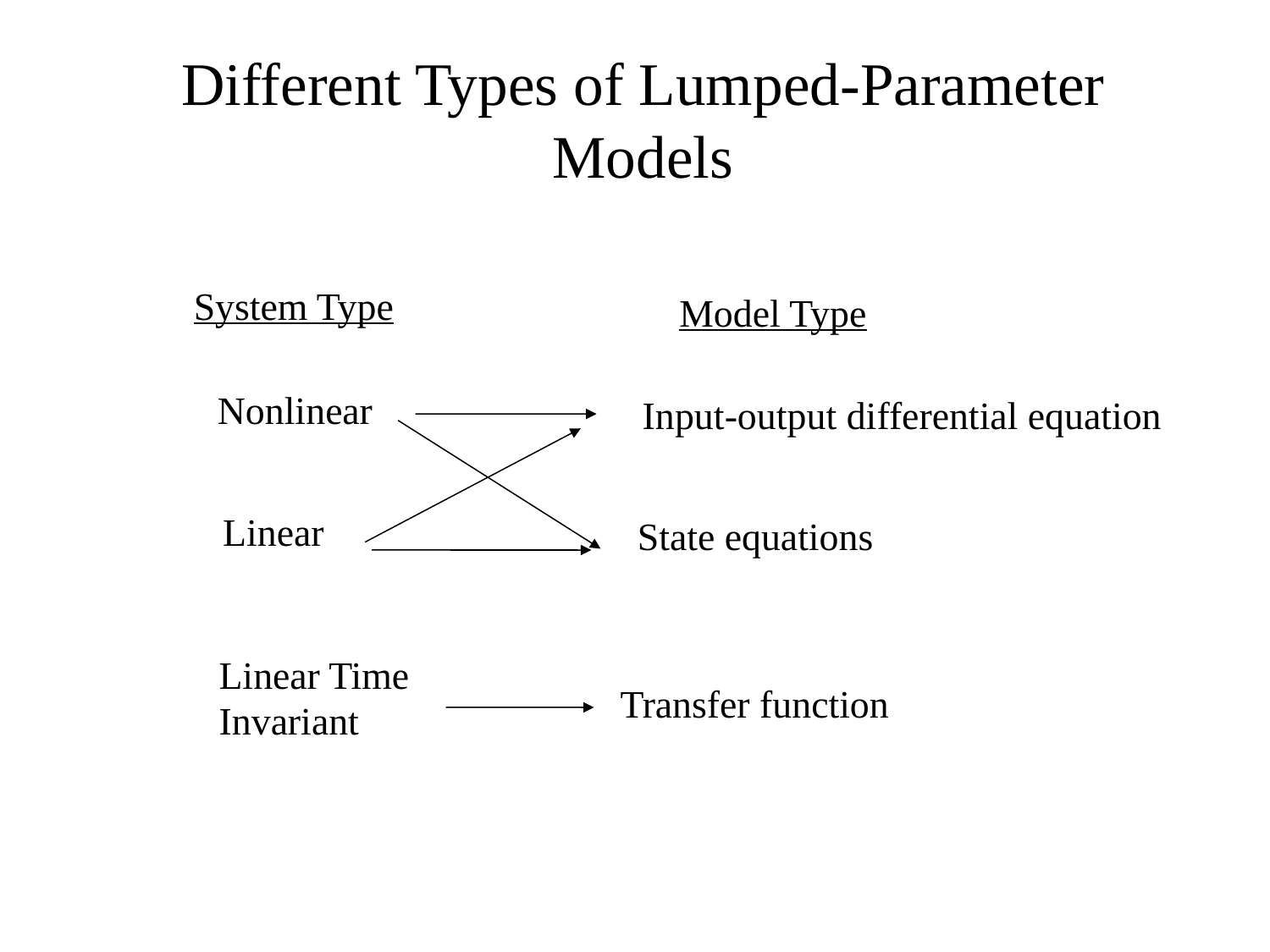

# Different Types of Lumped-Parameter Models
System Type
Model Type
Nonlinear
Input-output differential equation

Linear
State equations

Linear Time Invariant
Transfer function